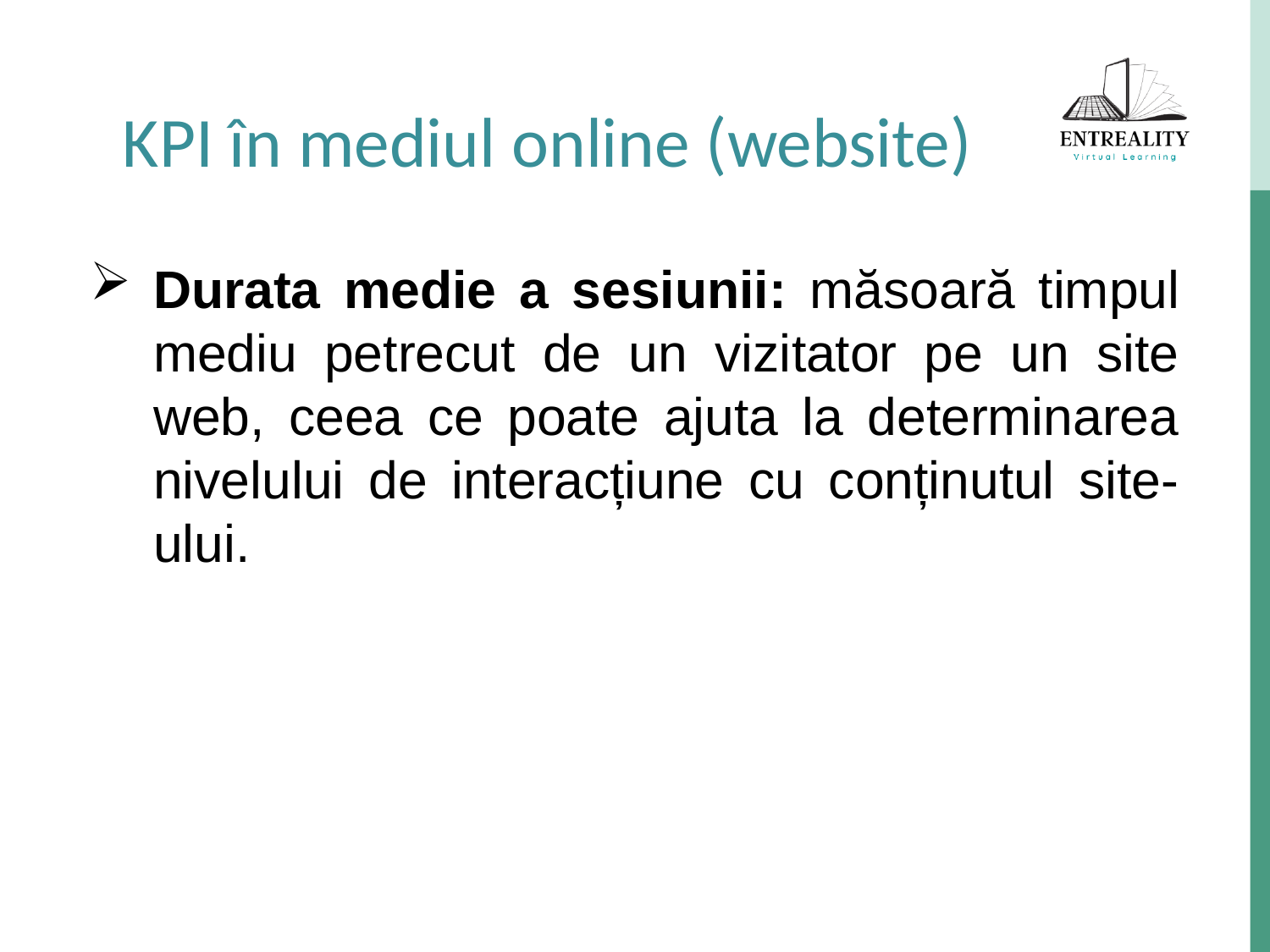

KPI în mediul online (website)
Durata medie a sesiunii: măsoară timpul mediu petrecut de un vizitator pe un site web, ceea ce poate ajuta la determinarea nivelului de interacțiune cu conținutul site-ului.